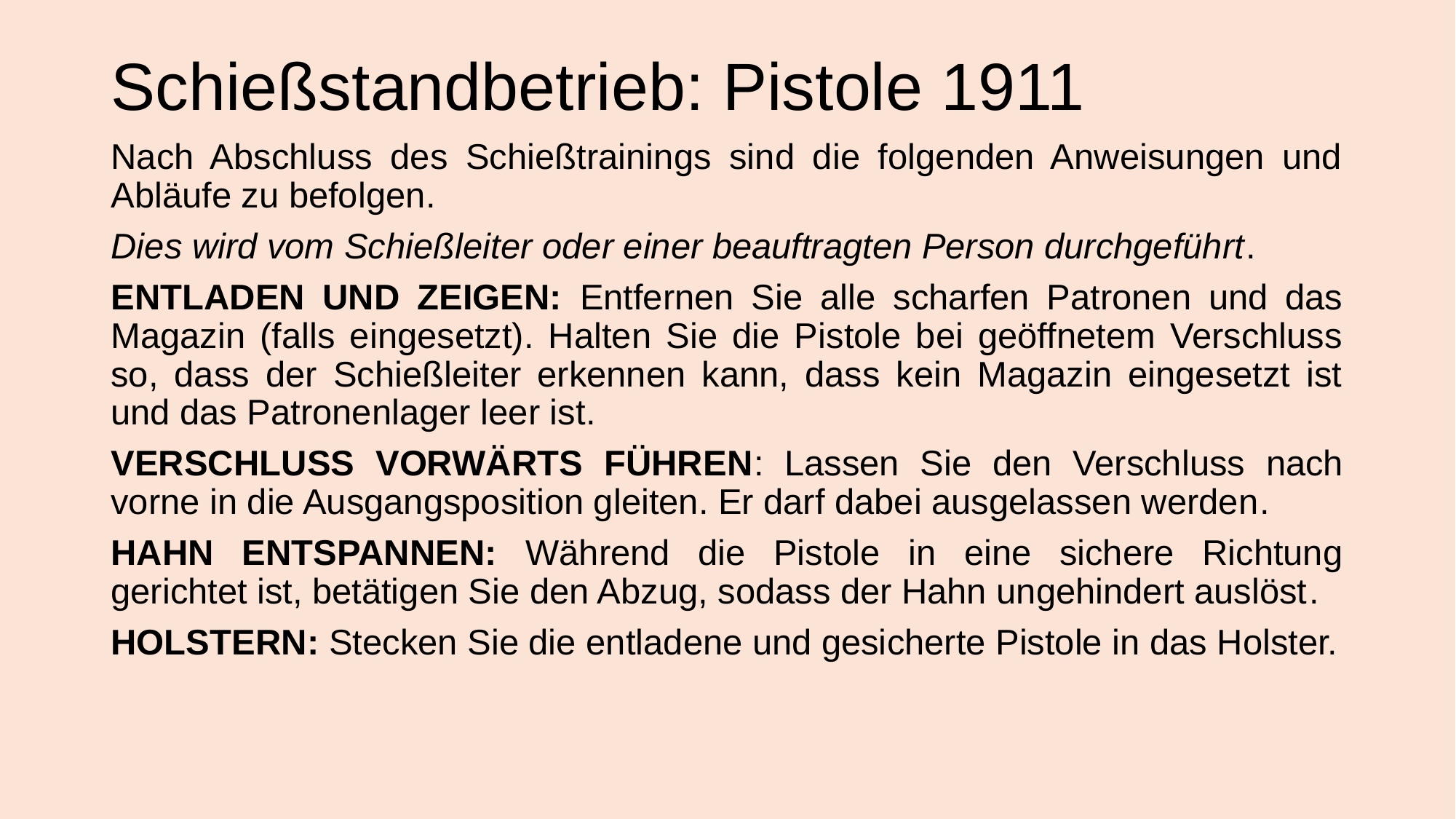

# Schießstandbetrieb: Pistole 1911
Nach Abschluss des Schießtrainings sind die folgenden Anweisungen und Abläufe zu befolgen.
Dies wird vom Schießleiter oder einer beauftragten Person durchgeführt.
ENTLADEN UND ZEIGEN: Entfernen Sie alle scharfen Patronen und das Magazin (falls eingesetzt). Halten Sie die Pistole bei geöffnetem Verschluss so, dass der Schießleiter erkennen kann, dass kein Magazin eingesetzt ist und das Patronenlager leer ist.
VERSCHLUSS VORWÄRTS FÜHREN: Lassen Sie den Verschluss nach vorne in die Ausgangsposition gleiten. Er darf dabei ausgelassen werden.
HAHN ENTSPANNEN: Während die Pistole in eine sichere Richtung gerichtet ist, betätigen Sie den Abzug, sodass der Hahn ungehindert auslöst.
HOLSTERN: Stecken Sie die entladene und gesicherte Pistole in das Holster.